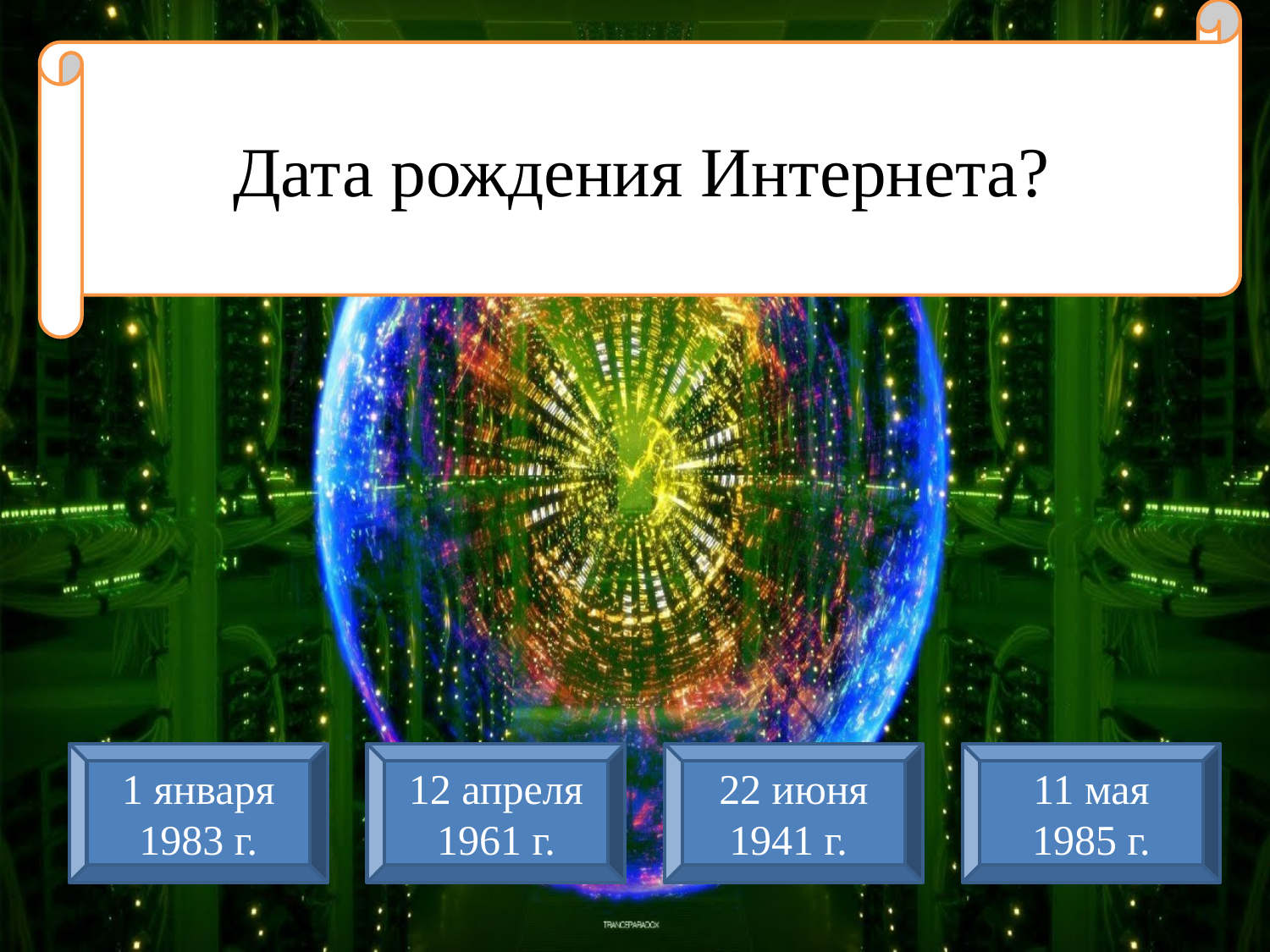

Дата рождения Интернета?
1 января 1983 г.
12 апреля 1961 г.
22 июня 1941 г.
11 мая 1985 г.